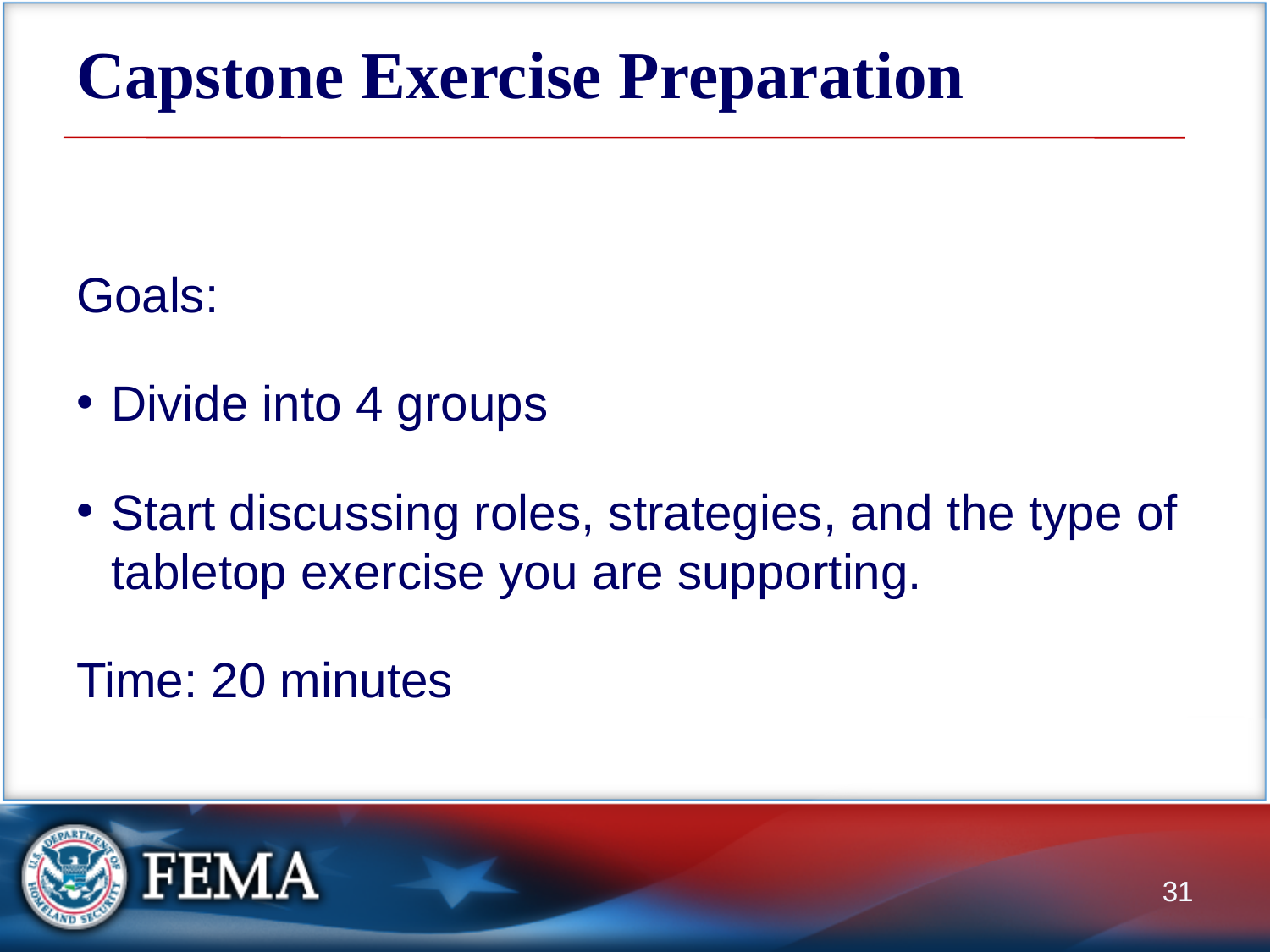

# Capstone Exercise Preparation

Goals:
Divide into 4 groups
Start discussing roles, strategies, and the type of tabletop exercise you are supporting.
Time: 20 minutes
31